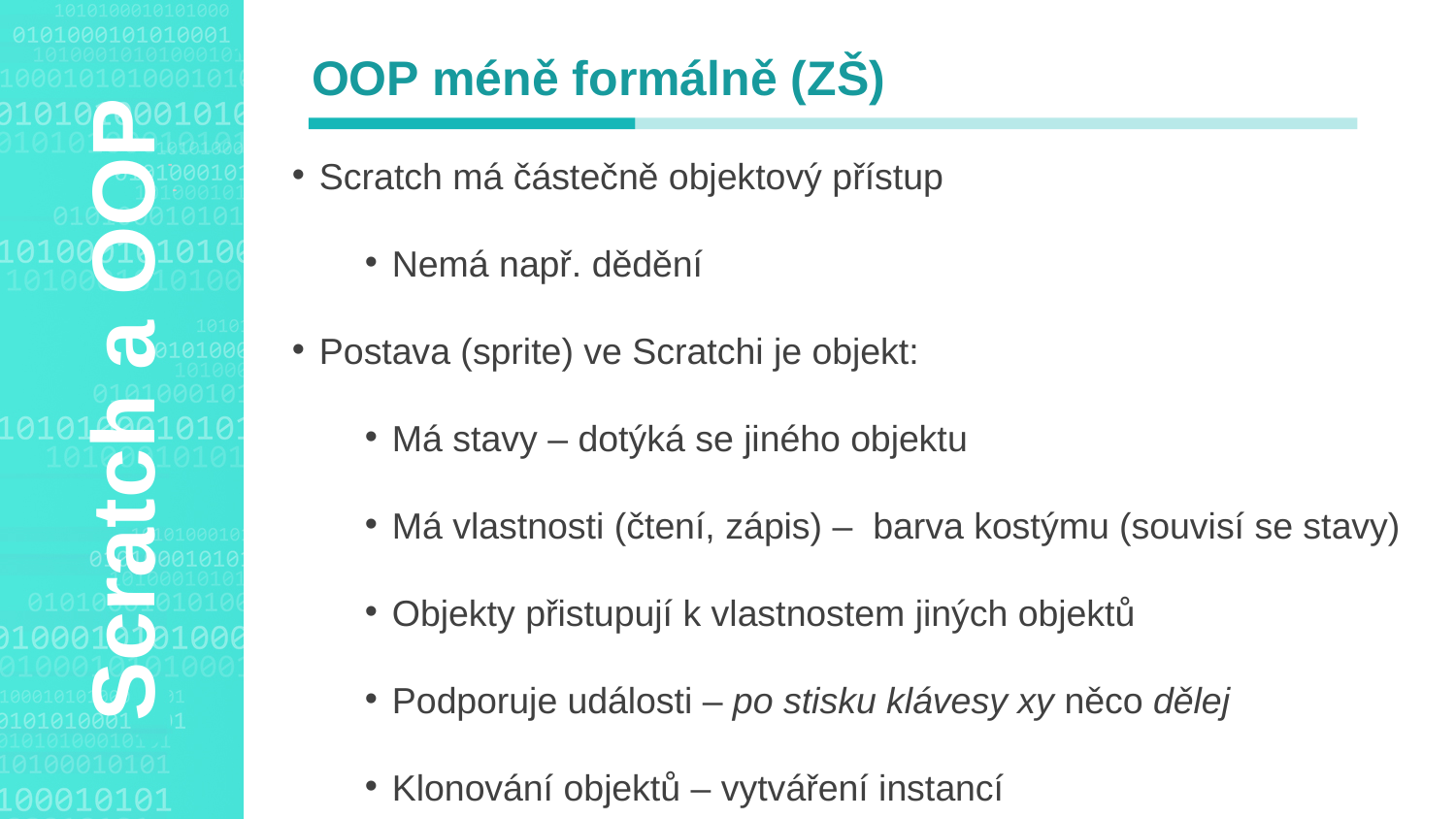

OOP méně formálně (ZŠ)
Scratch má částečně objektový přístup

Nemá např. dědění

Postava (sprite) ve Scratchi je objekt:

Má stavy – dotýká se jiného objektu

Má vlastnosti (čtení, zápis) –  barva kostýmu (souvisí se stavy)

Objekty přistupují k vlastnostem jiných objektů

Podporuje události – po stisku klávesy xy něco dělej

Klonování objektů – vytváření instancí

Agenda Style

Scratch a OOP